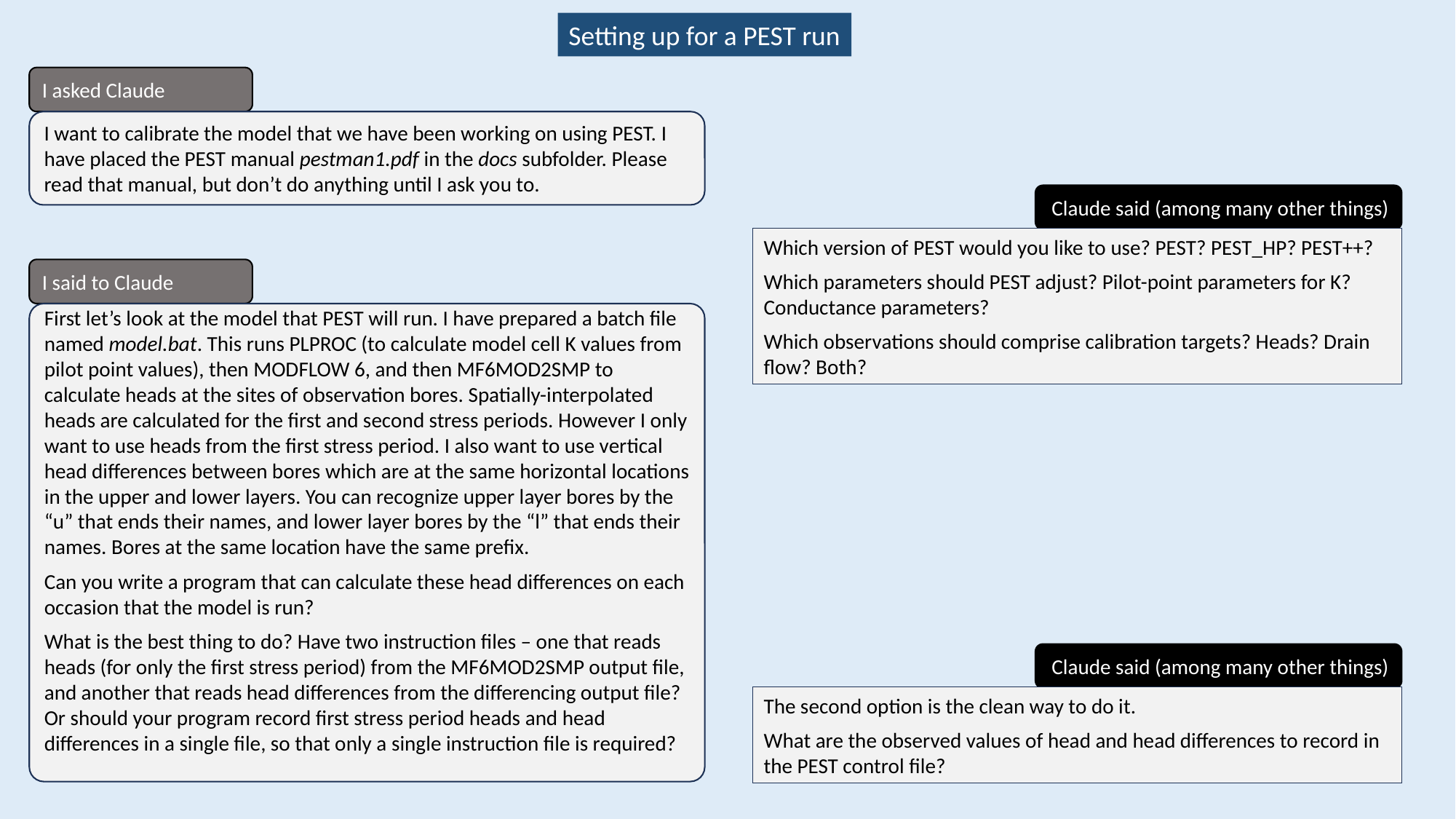

Setting up for a PEST run
I asked Claude
I want to calibrate the model that we have been working on using PEST. I have placed the PEST manual pestman1.pdf in the docs subfolder. Please read that manual, but don’t do anything until I ask you to.
Claude said (among many other things)
Which version of PEST would you like to use? PEST? PEST_HP? PEST++?
Which parameters should PEST adjust? Pilot-point parameters for K? Conductance parameters?
Which observations should comprise calibration targets? Heads? Drain flow? Both?
I said to Claude
First let’s look at the model that PEST will run. I have prepared a batch file named model.bat. This runs PLPROC (to calculate model cell K values from pilot point values), then MODFLOW 6, and then MF6MOD2SMP to calculate heads at the sites of observation bores. Spatially-interpolated heads are calculated for the first and second stress periods. However I only want to use heads from the first stress period. I also want to use vertical head differences between bores which are at the same horizontal locations in the upper and lower layers. You can recognize upper layer bores by the “u” that ends their names, and lower layer bores by the “l” that ends their names. Bores at the same location have the same prefix.
Can you write a program that can calculate these head differences on each occasion that the model is run?
What is the best thing to do? Have two instruction files – one that reads heads (for only the first stress period) from the MF6MOD2SMP output file, and another that reads head differences from the differencing output file? Or should your program record first stress period heads and head differences in a single file, so that only a single instruction file is required?

Claude said (among many other things)
The second option is the clean way to do it.
What are the observed values of head and head differences to record in the PEST control file?